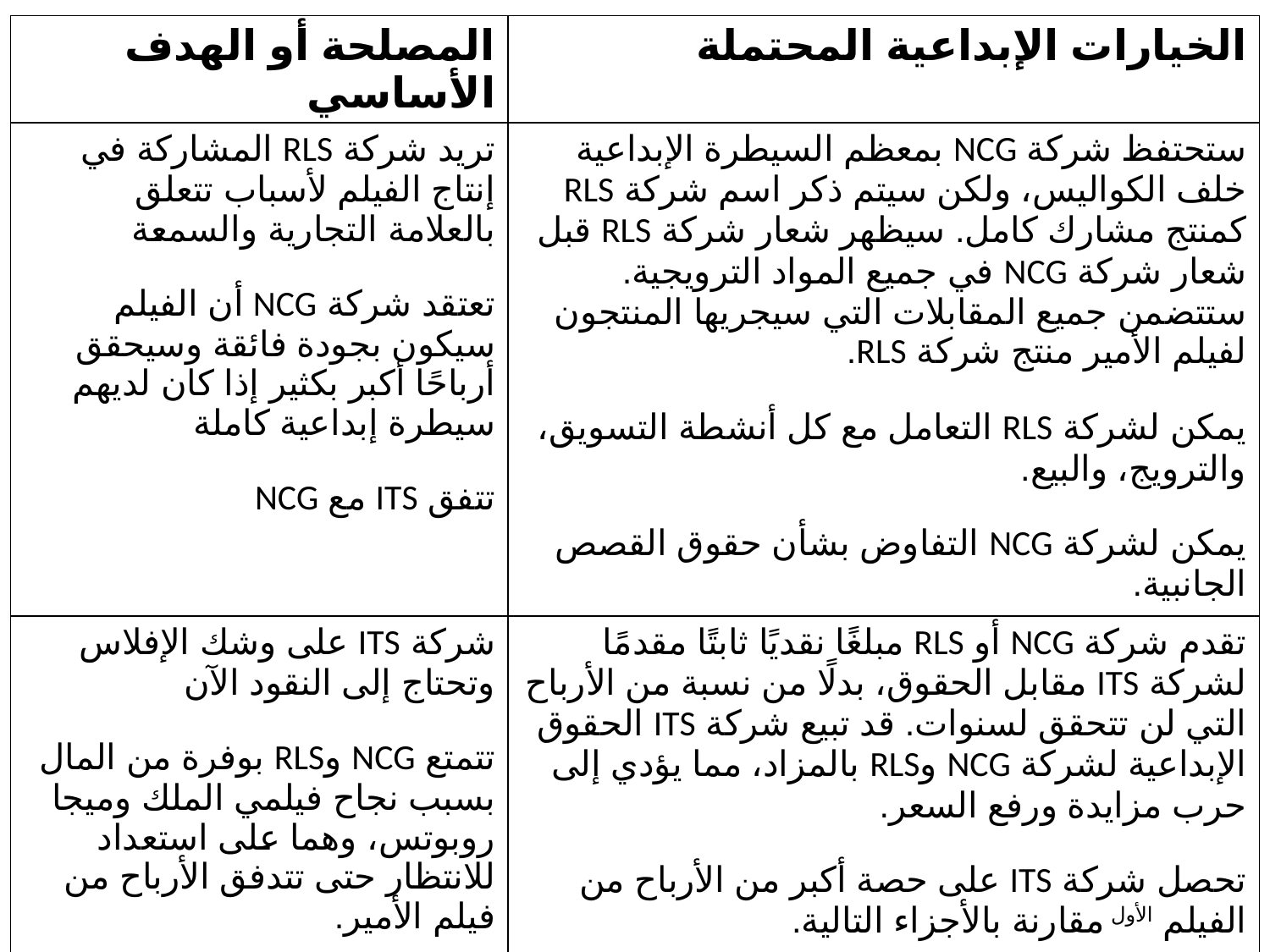

| المصلحة أو الهدف الأساسي | الخيارات الإبداعية المحتملة |
| --- | --- |
| تريد شركة RLS المشاركة في إنتاج الفيلم لأسباب تتعلق بالعلامة التجارية والسمعة تعتقد شركة NCG أن الفيلم سيكون بجودة فائقة وسيحقق أرباحًا أكبر بكثير إذا كان لديهم سيطرة إبداعية كاملة تتفق ITS مع NCG | ستحتفظ شركة NCG بمعظم السيطرة الإبداعية خلف الكواليس، ولكن سيتم ذكر اسم شركة RLS كمنتج مشارك كامل. سيظهر شعار شركة RLS قبل شعار شركة NCG في جميع المواد الترويجية. ستتضمن جميع المقابلات التي سيجريها المنتجون لفيلم الأمير منتج شركة RLS. يمكن لشركة RLS التعامل مع كل أنشطة التسويق، والترويج، والبيع. يمكن لشركة NCG التفاوض بشأن حقوق القصص الجانبية. |
| شركة ITS على وشك الإفلاس وتحتاج إلى النقود الآن تتمتع NCG وRLS بوفرة من المال بسبب نجاح فيلمي الملك وميجا روبوتس، وهما على استعداد للانتظار حتى تتدفق الأرباح من فيلم الأمير. | تقدم شركة NCG أو RLS مبلغًا نقديًا ثابتًا مقدمًا لشركة ITS مقابل الحقوق، بدلًا من نسبة من الأرباح التي لن تتحقق لسنوات. قد تبيع شركة ITS الحقوق الإبداعية لشركة NCG وRLS بالمزاد، مما يؤدي إلى حرب مزايدة ورفع السعر. تحصل شركة ITS على حصة أكبر من الأرباح من الفيلم الأول مقارنة بالأجزاء التالية. |